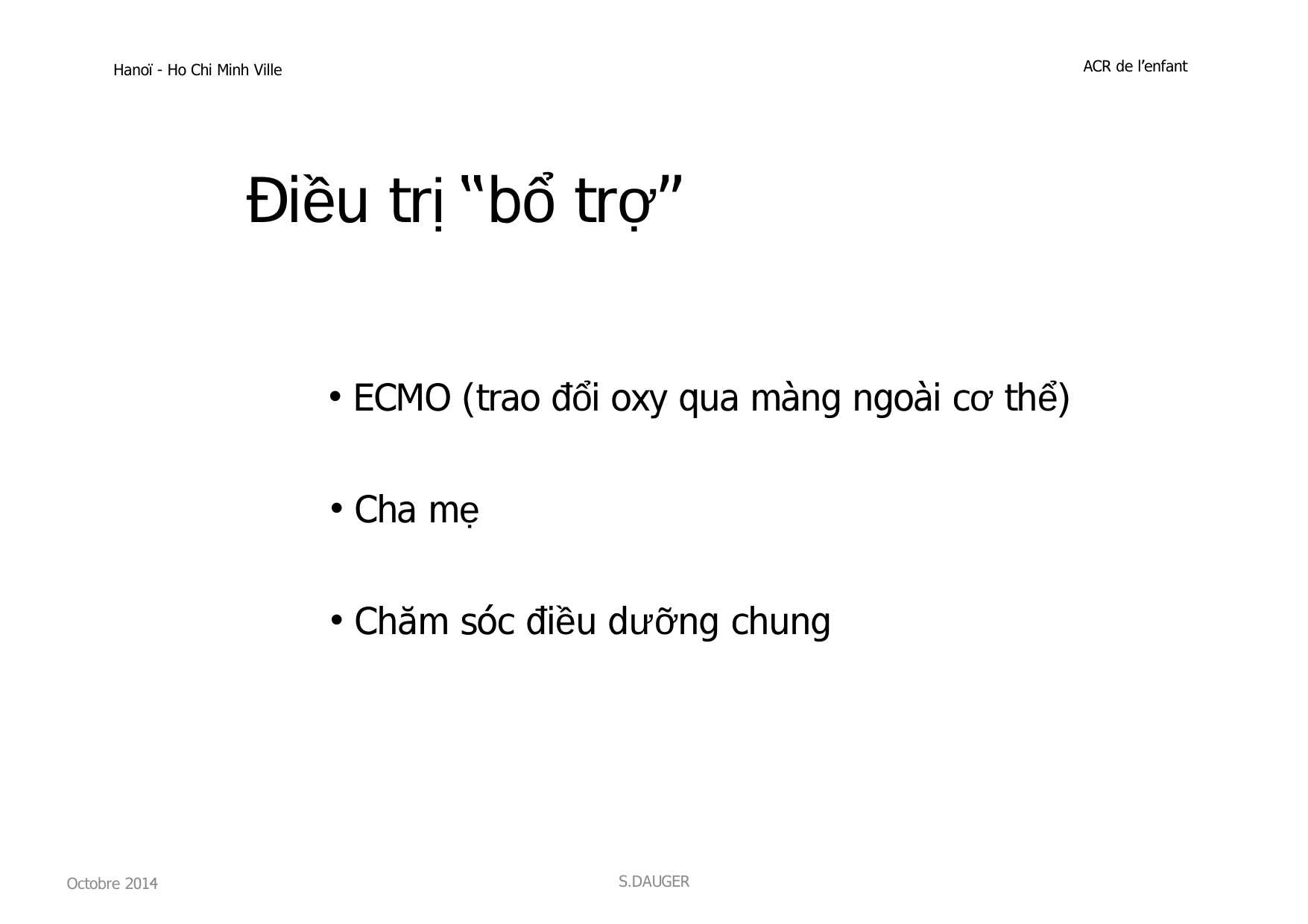

ACR de l’enfant
Hanoï - Ho Chi Minh Ville
Điều trị “bổ trợ”
ECMO (trao đổi oxy qua màng ngoài cơ thể)

Cha mẹ

Chăm sóc điều dưỡng chung
Octobre 2014
S.DAUGER